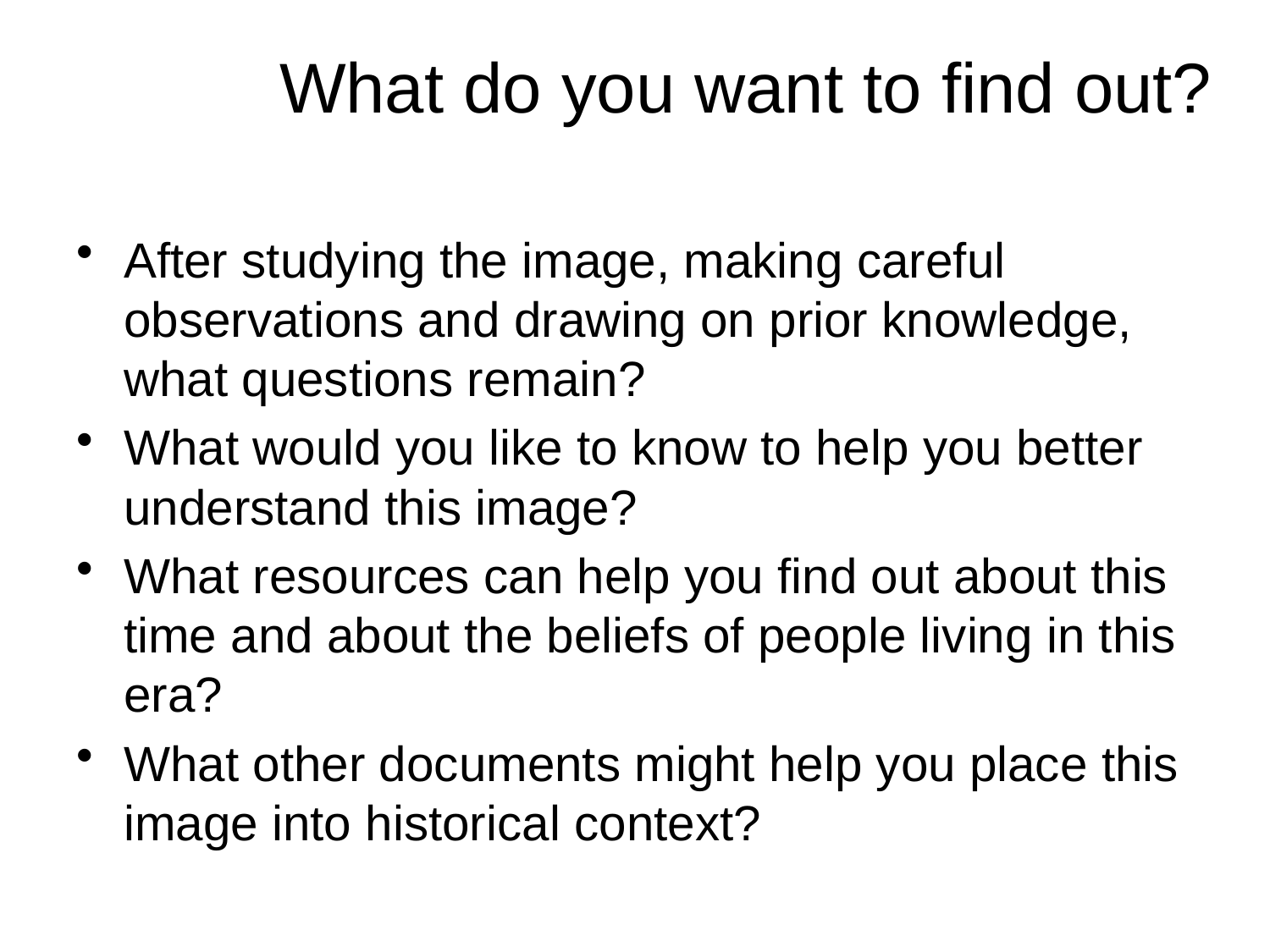

# What do you want to find out?
After studying the image, making careful observations and drawing on prior knowledge, what questions remain?
What would you like to know to help you better understand this image?
What resources can help you find out about this time and about the beliefs of people living in this era?
What other documents might help you place this image into historical context?